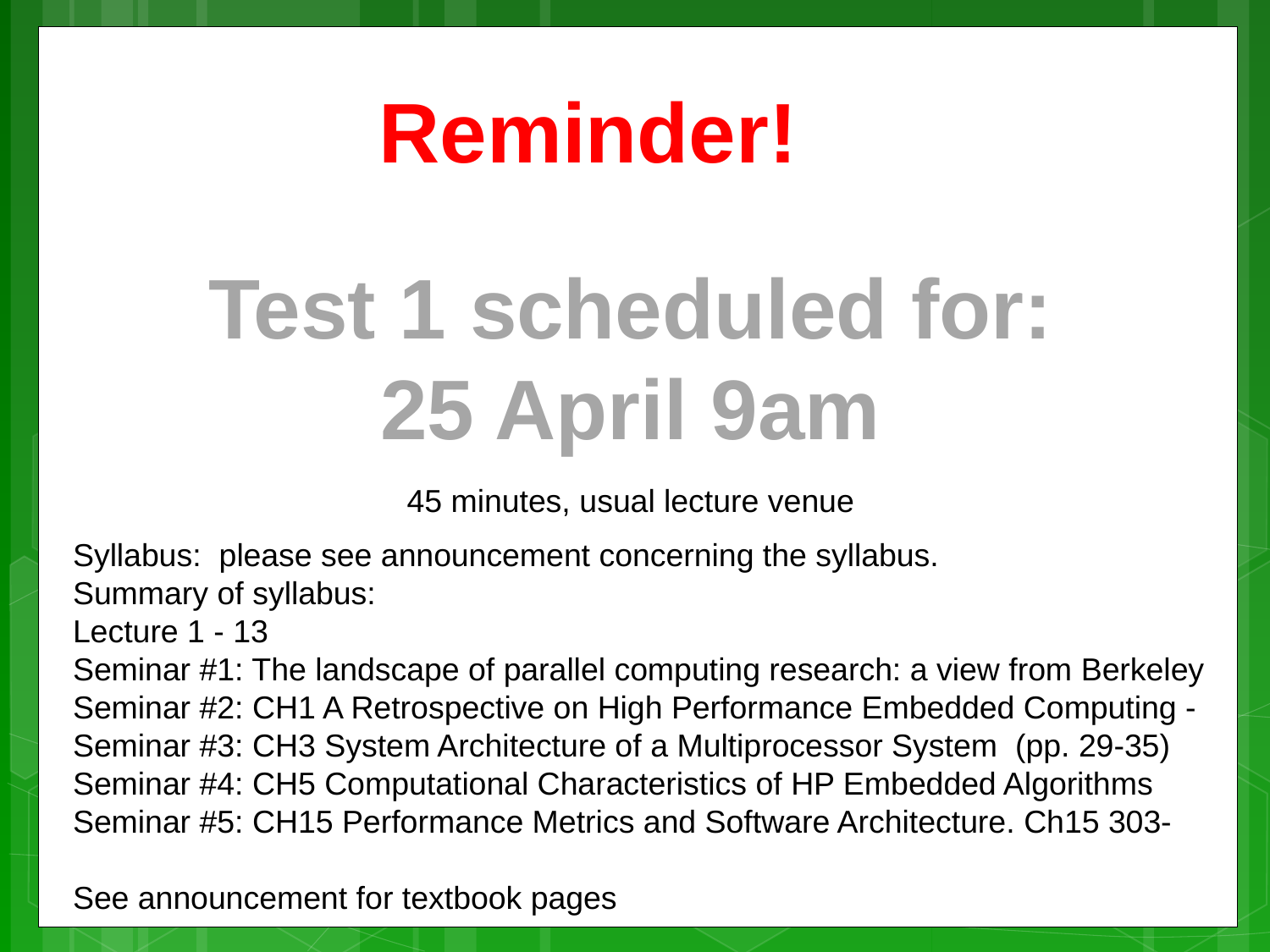

Reminder!
Test 1 scheduled for:
25 April 9am
45 minutes, usual lecture venue
Syllabus:  please see announcement concerning the syllabus.
Summary of syllabus:
Lecture 1 - 13
Seminar #1: The landscape of parallel computing research: a view from Berkeley
Seminar #2: CH1 A Retrospective on High Performance Embedded Computing -Seminar #3: CH3 System Architecture of a Multiprocessor System  (pp. 29-35)
Seminar #4: CH5 Computational Characteristics of HP Embedded Algorithms
Seminar #5: CH15 Performance Metrics and Software Architecture. Ch15 303-

See announcement for textbook pages